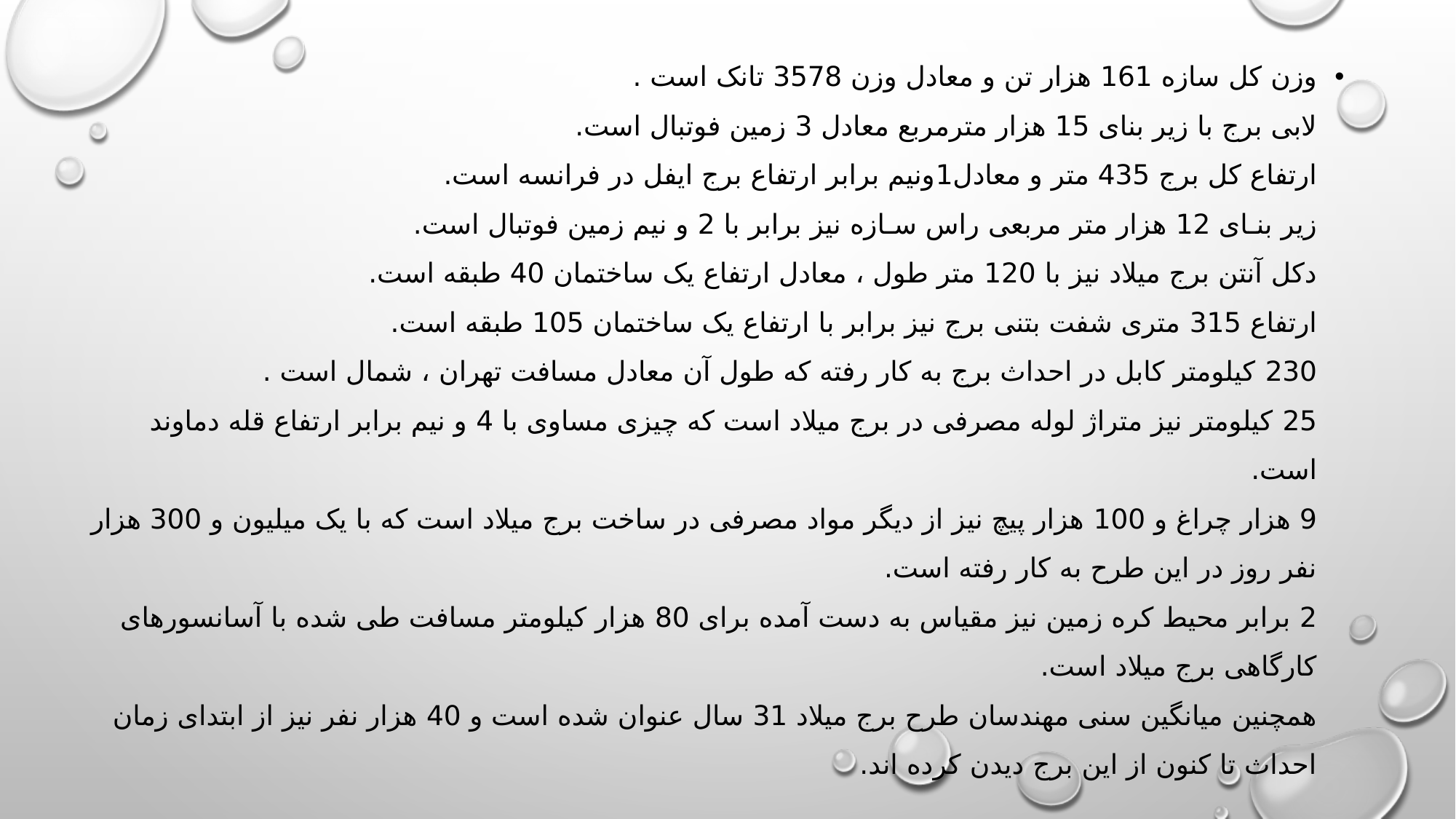

وزن کل سازه 161 هزار تن و معادل وزن 3578 تانک است .
لابی برج با زیر بنای 15 هزار مترمربع معادل 3 زمین فوتبال است.
ارتفاع کل برج 435 متر و معادل1ونیم برابر ارتفاع برج ایفل در فرانسه است.
زیر بنـای 12 هزار متر مربعی راس سـازه نیز برابر با 2 و نیم زمین فوتبال است.
دکل آنتن برج میلاد نیز با 120 متر طول ، معادل ارتفاع یک ساختمان 40 طبقه است.
ارتفاع 315 متری شفت بتنی برج نیز برابر با ارتفاع یک ساختمان 105 طبقه است.
230 کیلومتر کابل در احداث برج به کار رفته که طول آن معادل مسافت تهران ، شمال است .
25 کیلومتر نیز متراژ لوله مصرفی در برج میلاد است که چیزی مساوی با 4 و نیم برابر ارتفاع قله دماوند است.
9 هزار چراغ و 100 هزار پیچ نیز از دیگر مواد مصرفی در ساخت برج میلاد است که با یک میلیون و 300 هزار نفر روز در این طرح به کار رفته است.
2 برابر محیط کره زمین نیز مقیاس به دست آمده برای 80 هزار کیلومتر مسافت طی شده با آسانسورهای کارگاهی برج میلاد است.
همچنین میانگین سنی مهندسان طرح برج میلاد 31 سال عنوان شده است و 40 هزار نفر نیز از ابتدای زمان احداث تا کنون از این برج دیدن کرده اند.